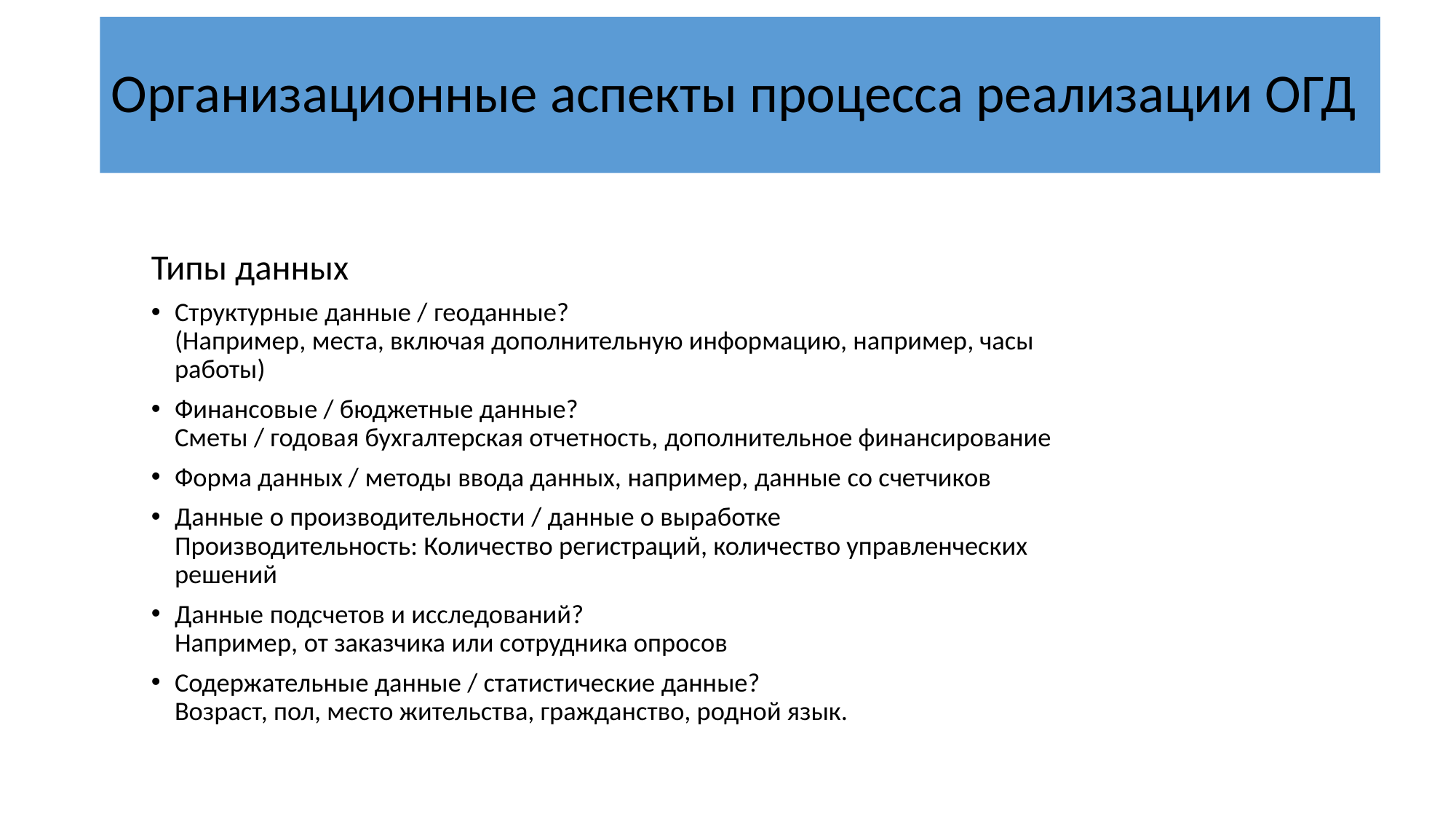

# Организационные аспекты процесса реализации ОГД
Типы данных
Структурные данные / геоданные?
(Например, места, включая дополнительную информацию, например, часы работы)
Финансовые / бюджетные данные?
Сметы / годовая бухгалтерская отчетность, дополнительное финансирование
Форма данных / методы ввода данных, например, данные со счетчиков
Данные о производительности / данные о выработке
Производительность: Количество регистраций, количество управленческих решений
Данные подсчетов и исследований?
Например, от заказчика или сотрудника опросов
Содержательные данные / статистические данные?
Возраст, пол, место жительства, гражданство, родной язык.